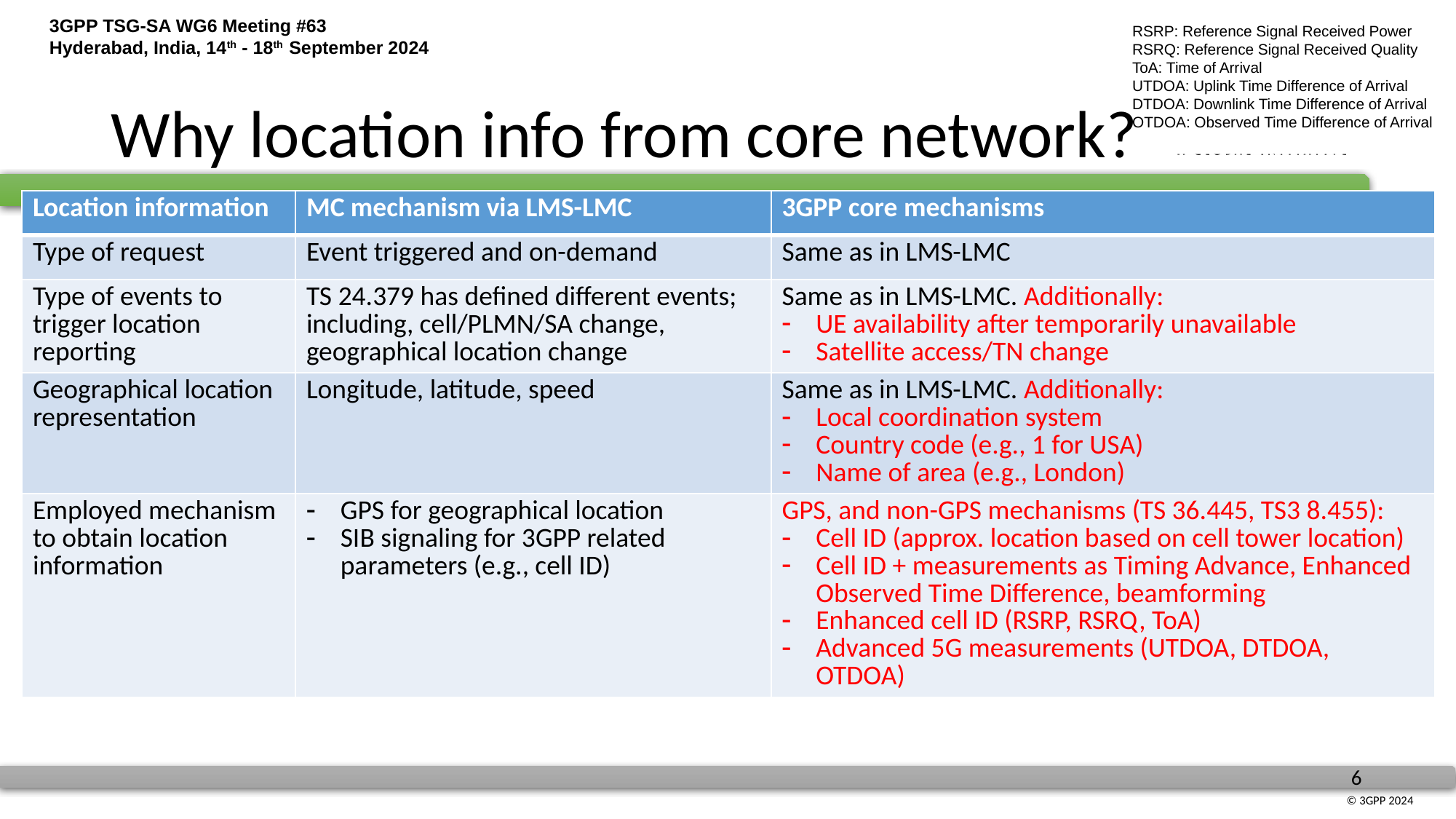

RSRP: Reference Signal Received Power
RSRQ: Reference Signal Received Quality
ToA: Time of Arrival
UTDOA: Uplink Time Difference of Arrival
DTDOA: Downlink Time Difference of Arrival
OTDOA: Observed Time Difference of Arrival

# Why location info from core network?
| Location information | MC mechanism via LMS-LMC | 3GPP core mechanisms |
| --- | --- | --- |
| Type of request | Event triggered and on-demand | Same as in LMS-LMC |
| Type of events to trigger location reporting | TS 24.379 has defined different events; including, cell/PLMN/SA change, geographical location change | Same as in LMS-LMC. Additionally: UE availability after temporarily unavailable Satellite access/TN change |
| Geographical location representation | Longitude, latitude, speed | Same as in LMS-LMC. Additionally: Local coordination system Country code (e.g., 1 for USA) Name of area (e.g., London) |
| Employed mechanism to obtain location information | GPS for geographical location SIB signaling for 3GPP related parameters (e.g., cell ID) | GPS, and non-GPS mechanisms (TS 36.445, TS3 8.455): Cell ID (approx. location based on cell tower location) Cell ID + measurements as Timing Advance, Enhanced Observed Time Difference, beamforming Enhanced cell ID (RSRP, RSRQ, ToA) Advanced 5G measurements (UTDOA, DTDOA, OTDOA) |